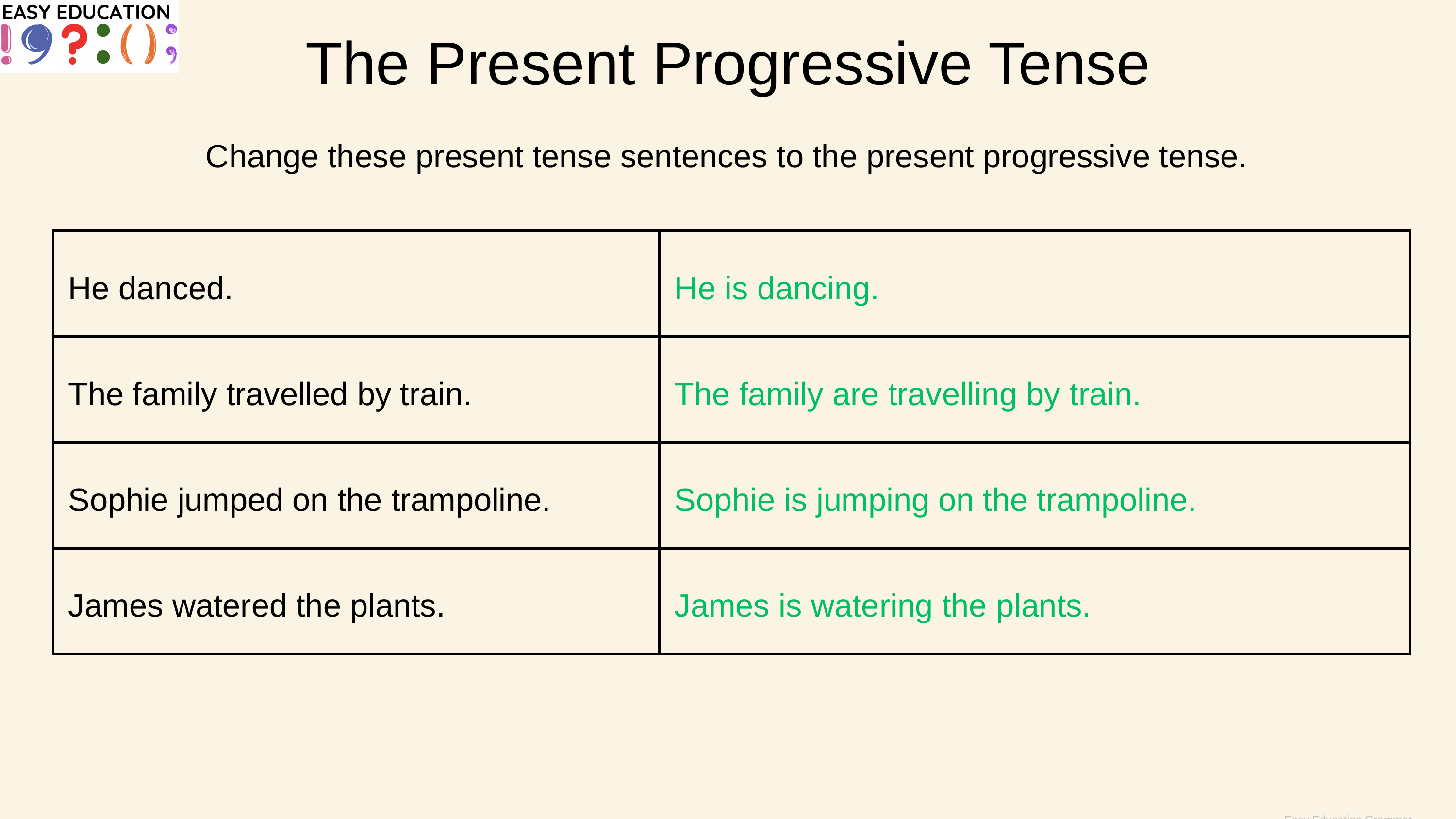

The Present Progressive Tense
Change these present tense sentences to the present progressive tense.
| He danced. | He is dancing. |
| --- | --- |
| The family travelled by train. | The family are travelling by train. |
| Sophie jumped on the trampoline. | Sophie is jumping on the trampoline. |
| James watered the plants. | James is watering the plants. |